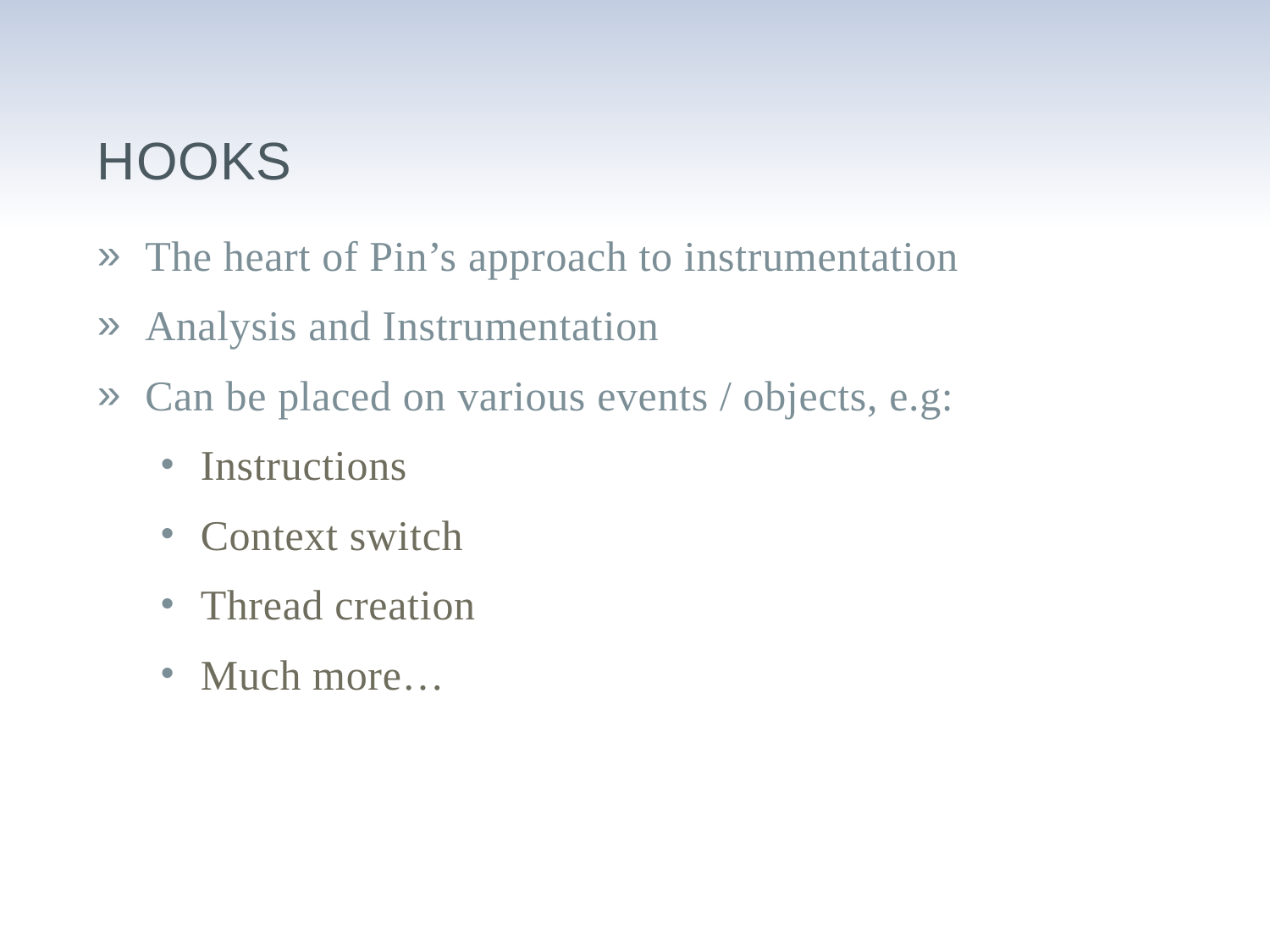

# Hooks
The heart of Pin’s approach to instrumentation
Analysis and Instrumentation
Can be placed on various events / objects, e.g:
Instructions
Context switch
Thread creation
Much more…